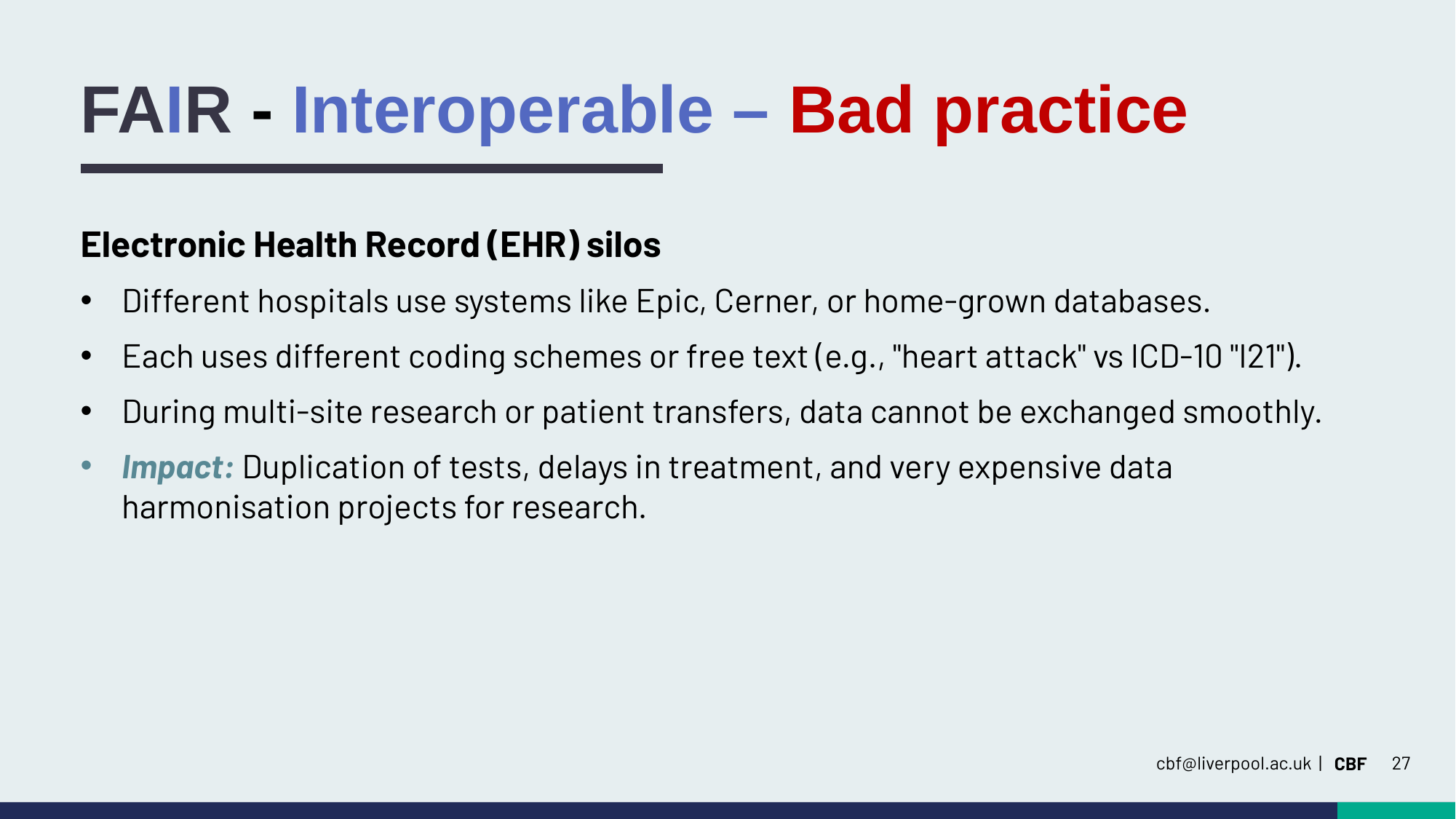

# FAIR - Interoperable – Bad practice
Electronic Health Record (EHR) silos
Different hospitals use systems like Epic, Cerner, or home-grown databases.
Each uses different coding schemes or free text (e.g., "heart attack" vs ICD-10 "I21").
During multi-site research or patient transfers, data cannot be exchanged smoothly.
Impact: Duplication of tests, delays in treatment, and very expensive data harmonisation projects for research.

27
CBF